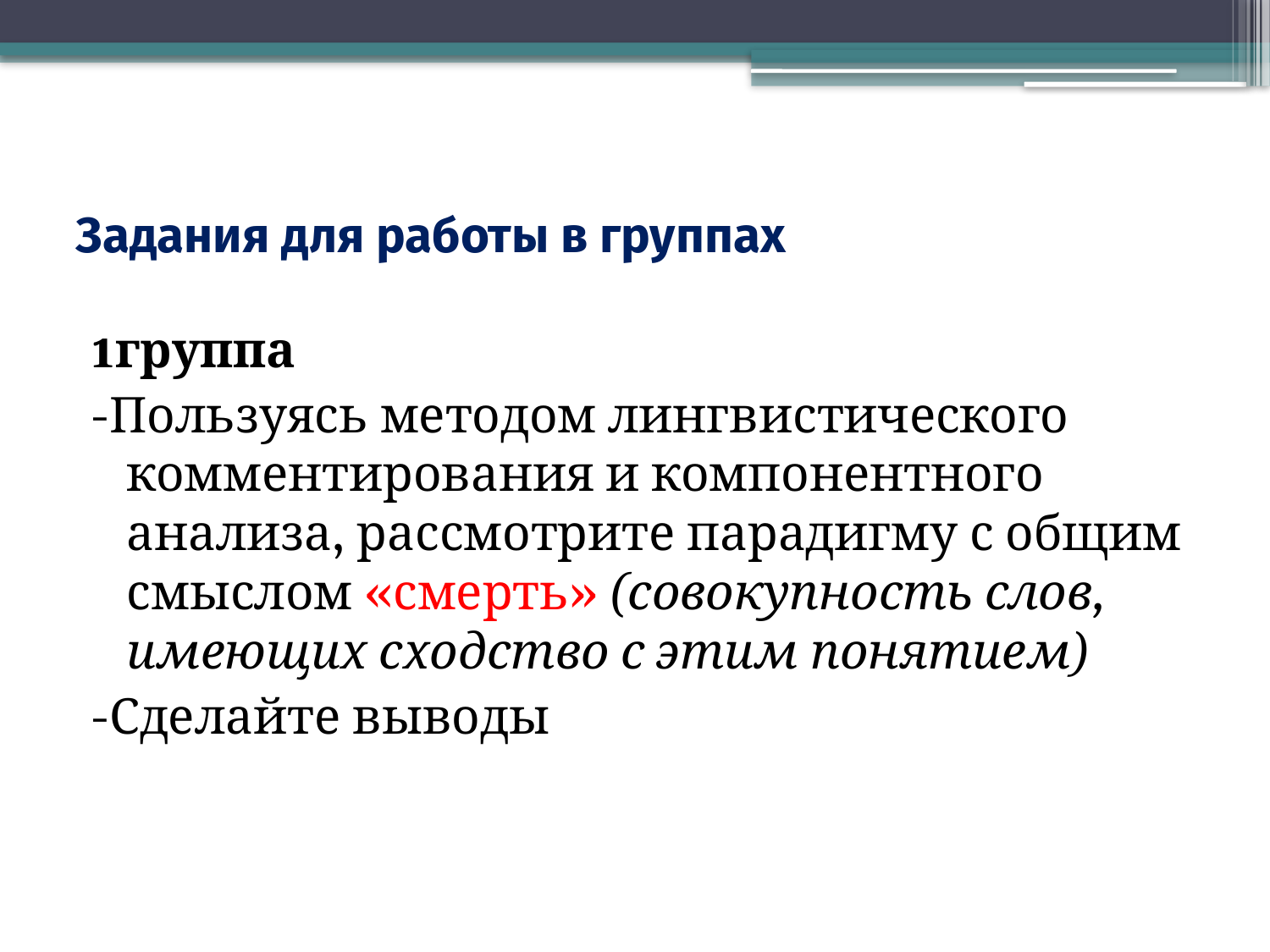

# Задания для работы в группах
1группа
-Пользуясь методом лингвистического комментирования и компонентного анализа, рассмотрите парадигму с общим смыслом «смерть» (совокупность слов, имеющих сходство с этим понятием)
-Сделайте выводы